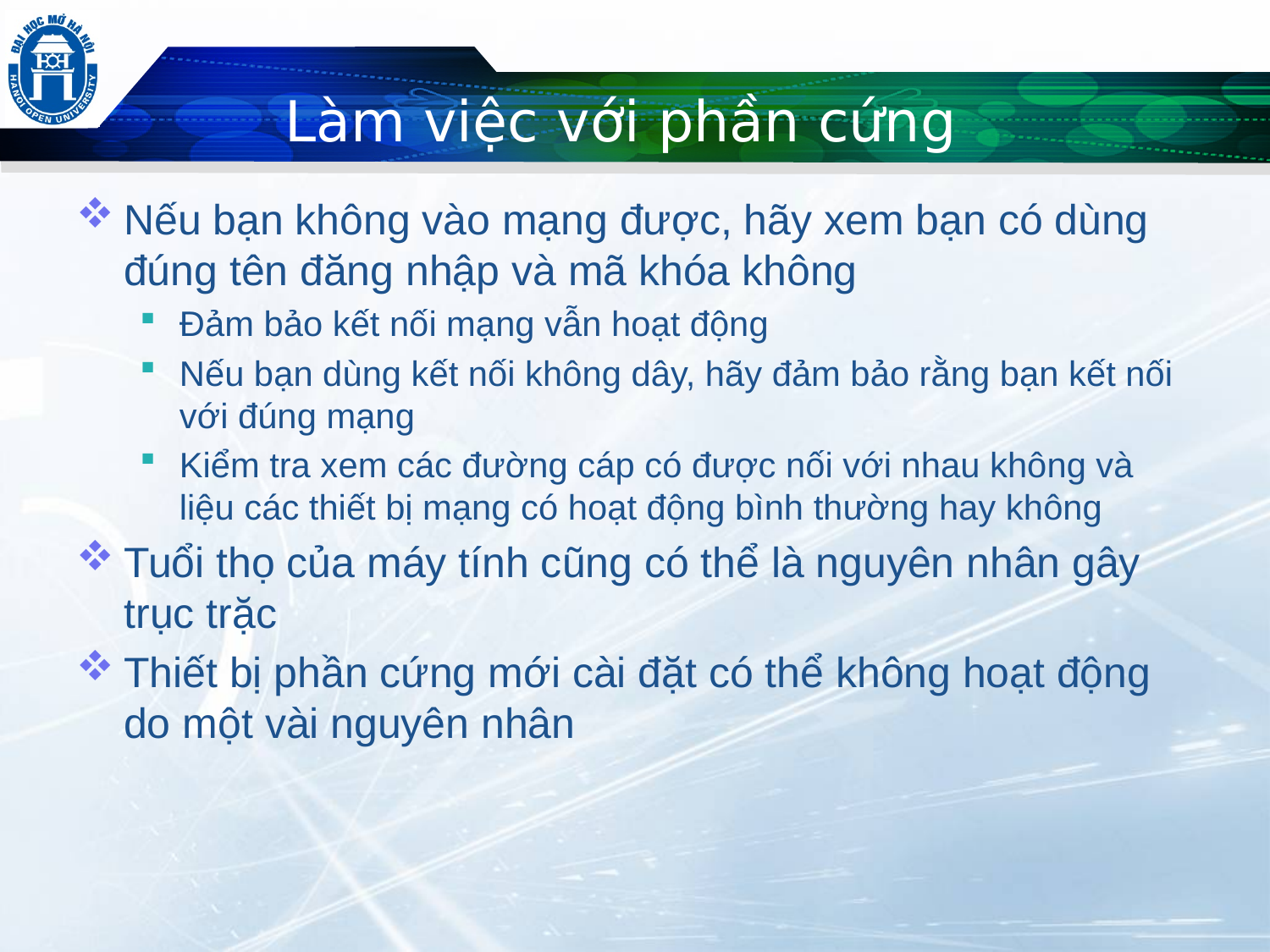

Làm việc với phần cứng
Nếu bạn không vào mạng được, hãy xem bạn có dùng đúng tên đăng nhập và mã khóa không
Đảm bảo kết nối mạng vẫn hoạt động
Nếu bạn dùng kết nối không dây, hãy đảm bảo rằng bạn kết nối với đúng mạng
Kiểm tra xem các đường cáp có được nối với nhau không và liệu các thiết bị mạng có hoạt động bình thường hay không
Tuổi thọ của máy tính cũng có thể là nguyên nhân gây
trục trặc
Thiết bị phần cứng mới cài đặt có thể không hoạt động do một vài nguyên nhân